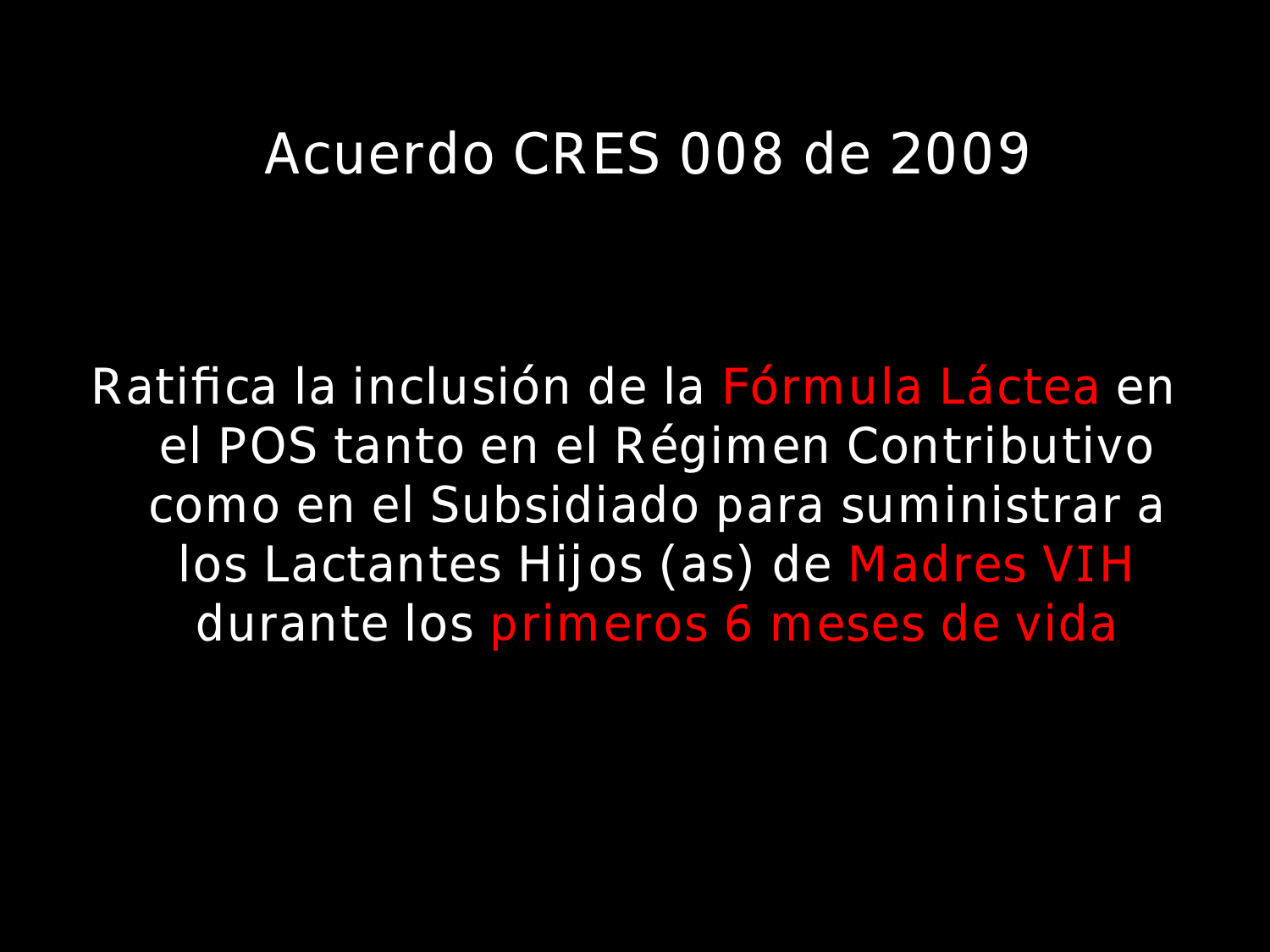

# Acuerdo CRES 008 de 2009

Ratifica la inclusión de la Fórmula Láctea en el POS tanto en el Régimen Contributivo como en el Subsidiado para suministrar a los Lactantes Hijos (as) de Madres VIH durante los primeros 6 meses de vida